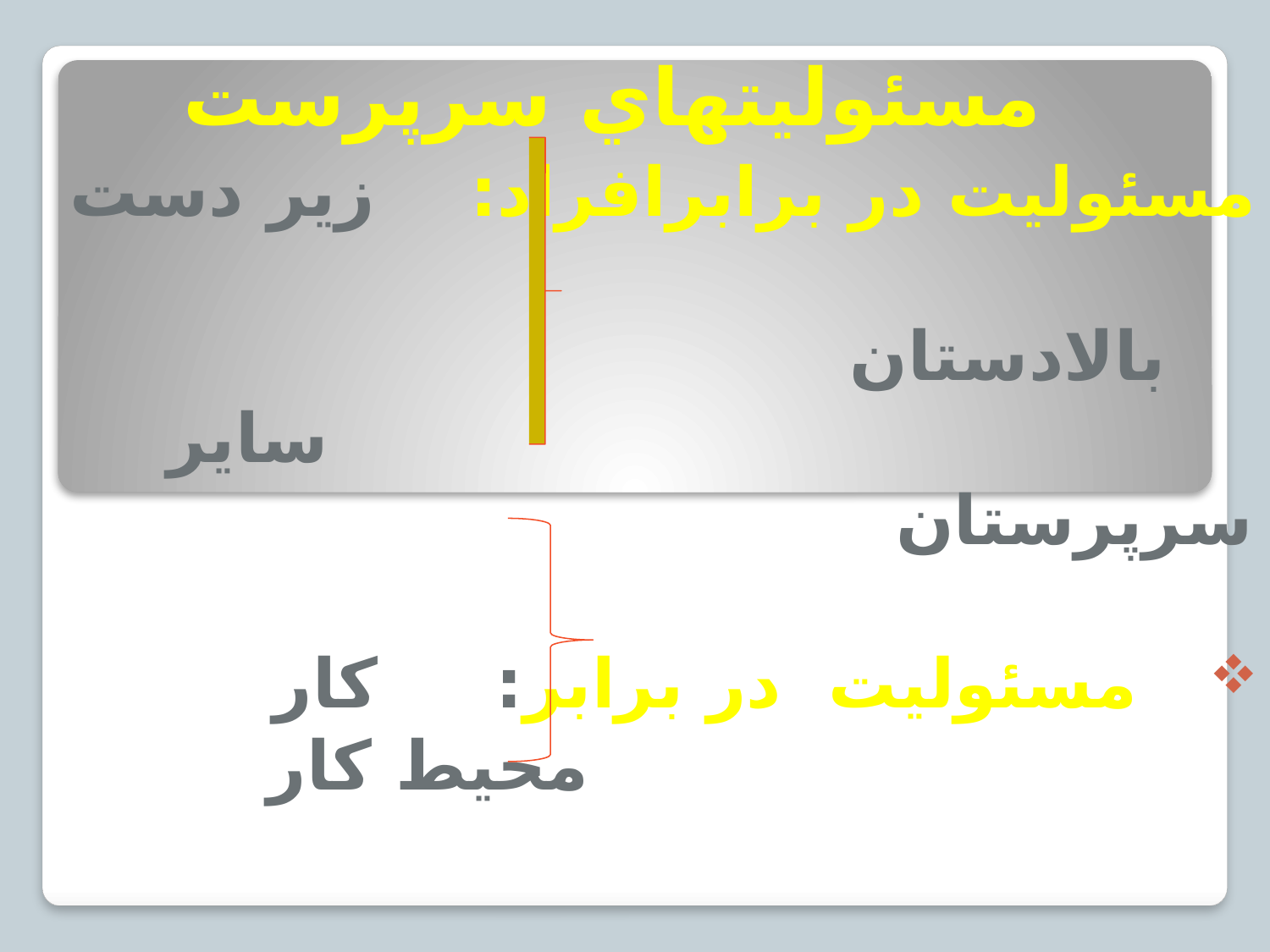

# مسئوليتهاي سرپرست

مسئوليت در برابرافراد:    زير دست
                                        بالادستان
                                       ساير سرپرستان

   مسئوليت  در برابر:     كار
                            محيط كار